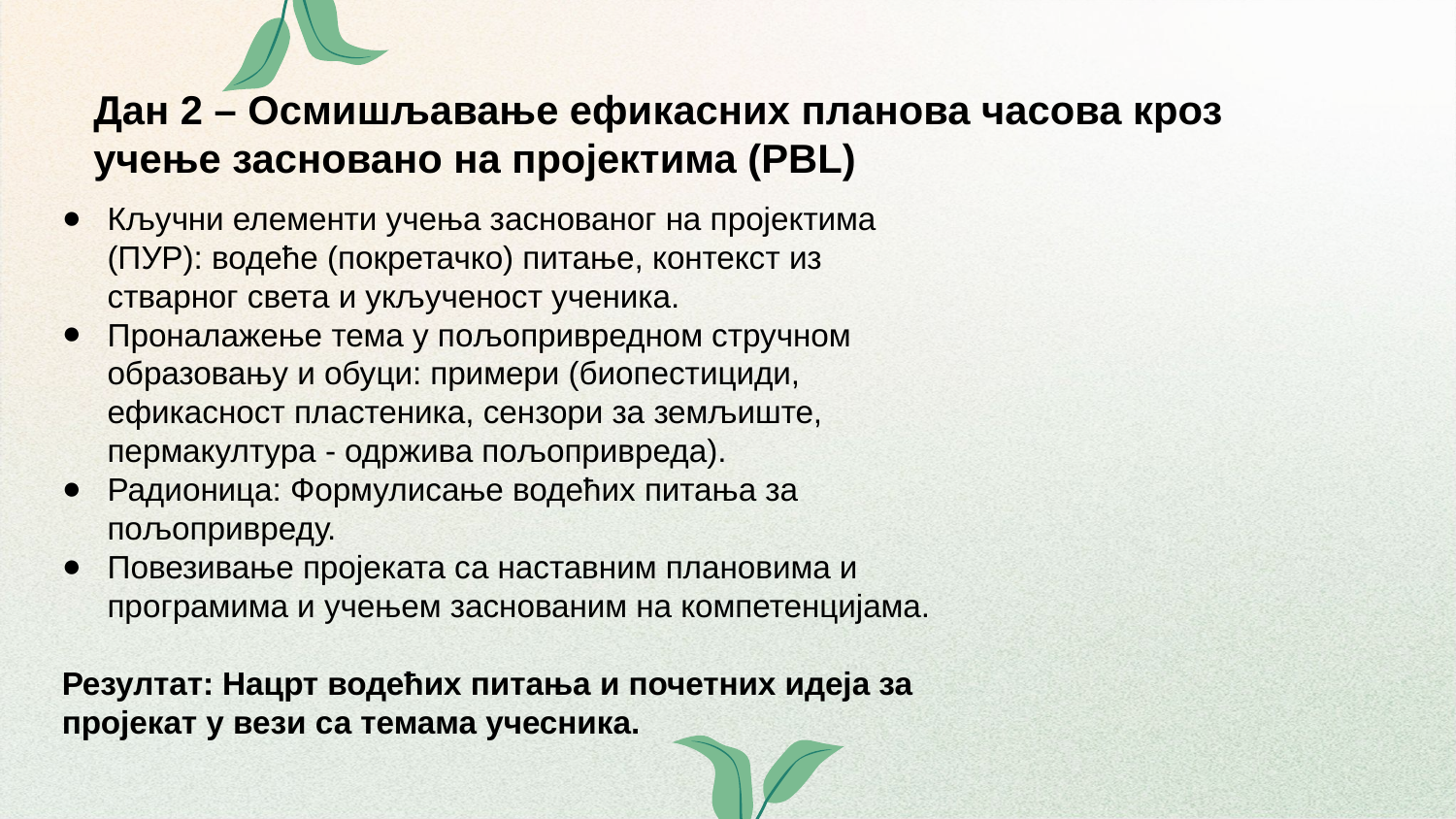

# Дан 2 – Осмишљавање ефикасних планова часова кроз учење засновано на пројектима (PBL)

Кључни елементи учења заснованог на пројектима (ПУР): водеће (покретачко) питање, контекст из стварног света и укљученост ученика.
Проналажење тема у пољопривредном стручном образовању и обуци: примери (биопестициди, ефикасност пластеника, сензори за земљиште, пермакултура - одржива пољопривреда).
Радионица: Формулисање водећих питања за пољопривреду.
Повезивање пројеката са наставним плановима и програмима и учењем заснованим на компетенцијама.

Резултат: Нацрт водећих питања и почетних идеја за пројекат у вези са темама учесника.